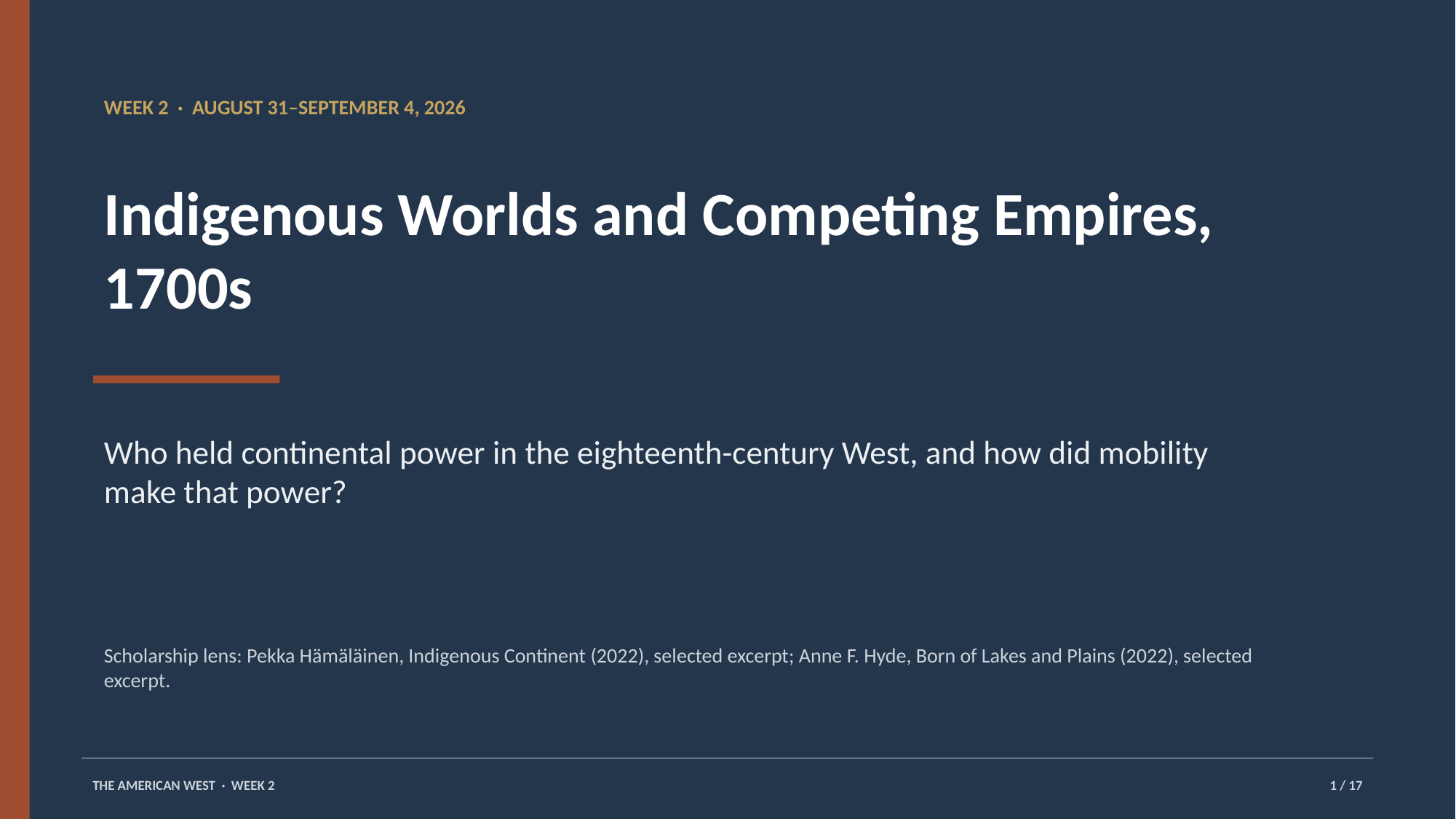

WEEK 2  ·  AUGUST 31–SEPTEMBER 4, 2026
Indigenous Worlds and Competing Empires, 1700s

Who held continental power in the eighteenth-century West, and how did mobility make that power?
Scholarship lens: Pekka Hämäläinen, Indigenous Continent (2022), selected excerpt; Anne F. Hyde, Born of Lakes and Plains (2022), selected excerpt.

THE AMERICAN WEST  ·  WEEK 2
1 / 17